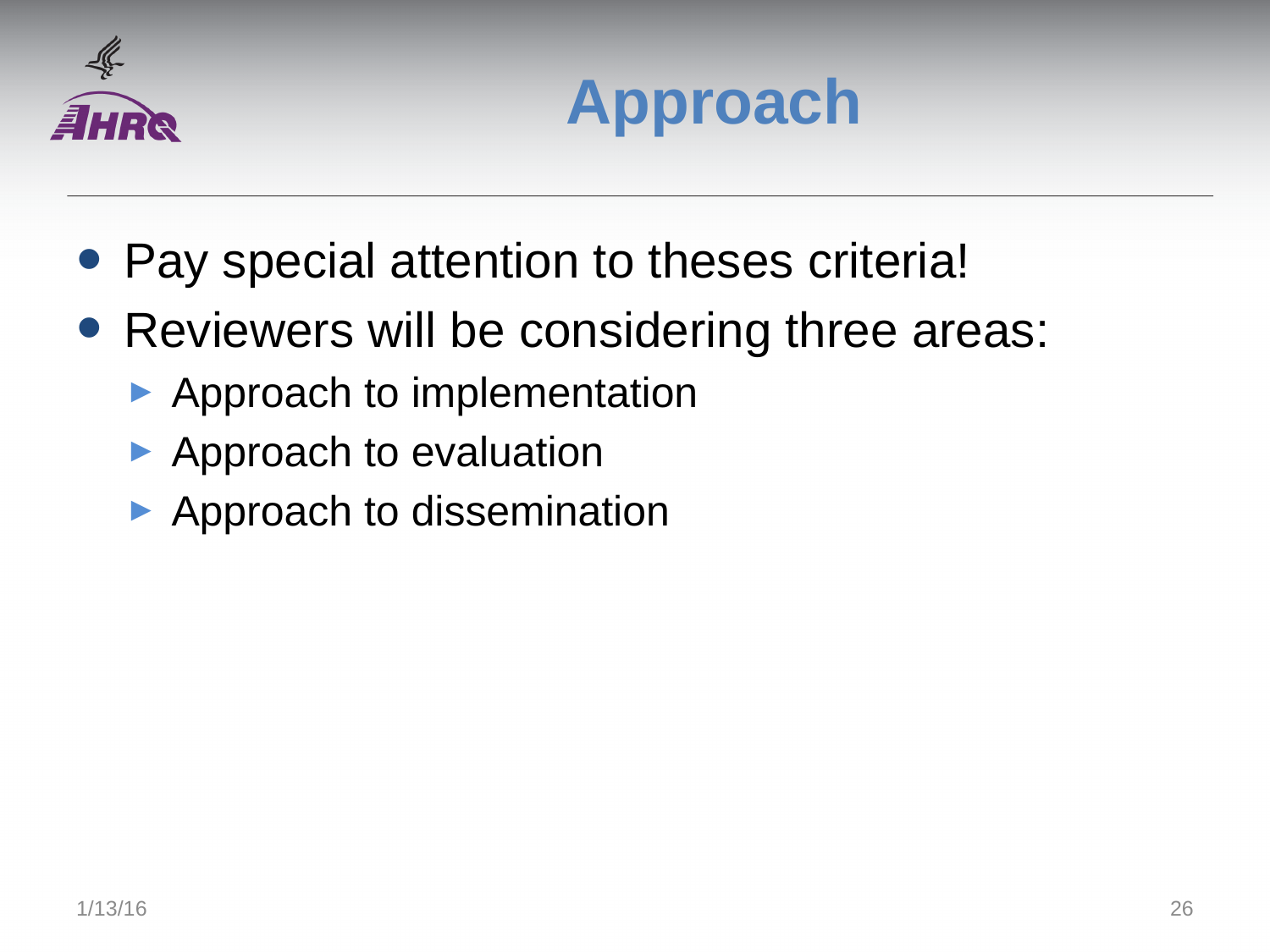

# Approach
Pay special attention to theses criteria!
Reviewers will be considering three areas:
Approach to implementation
Approach to evaluation
Approach to dissemination
1/13/16
26